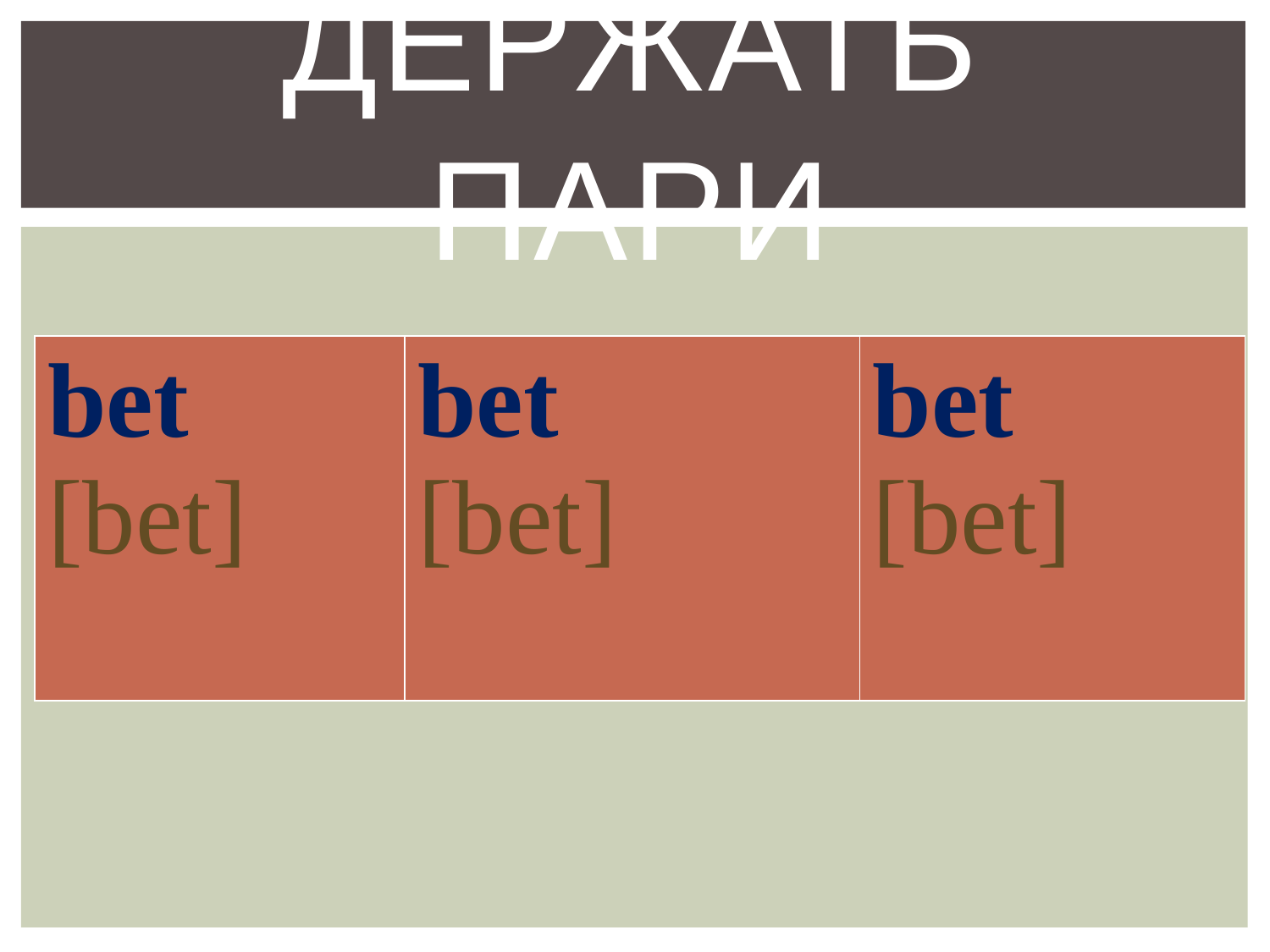

# держать пари
| bet [bet] | bet [bet] | bet [bet] |
| --- | --- | --- |